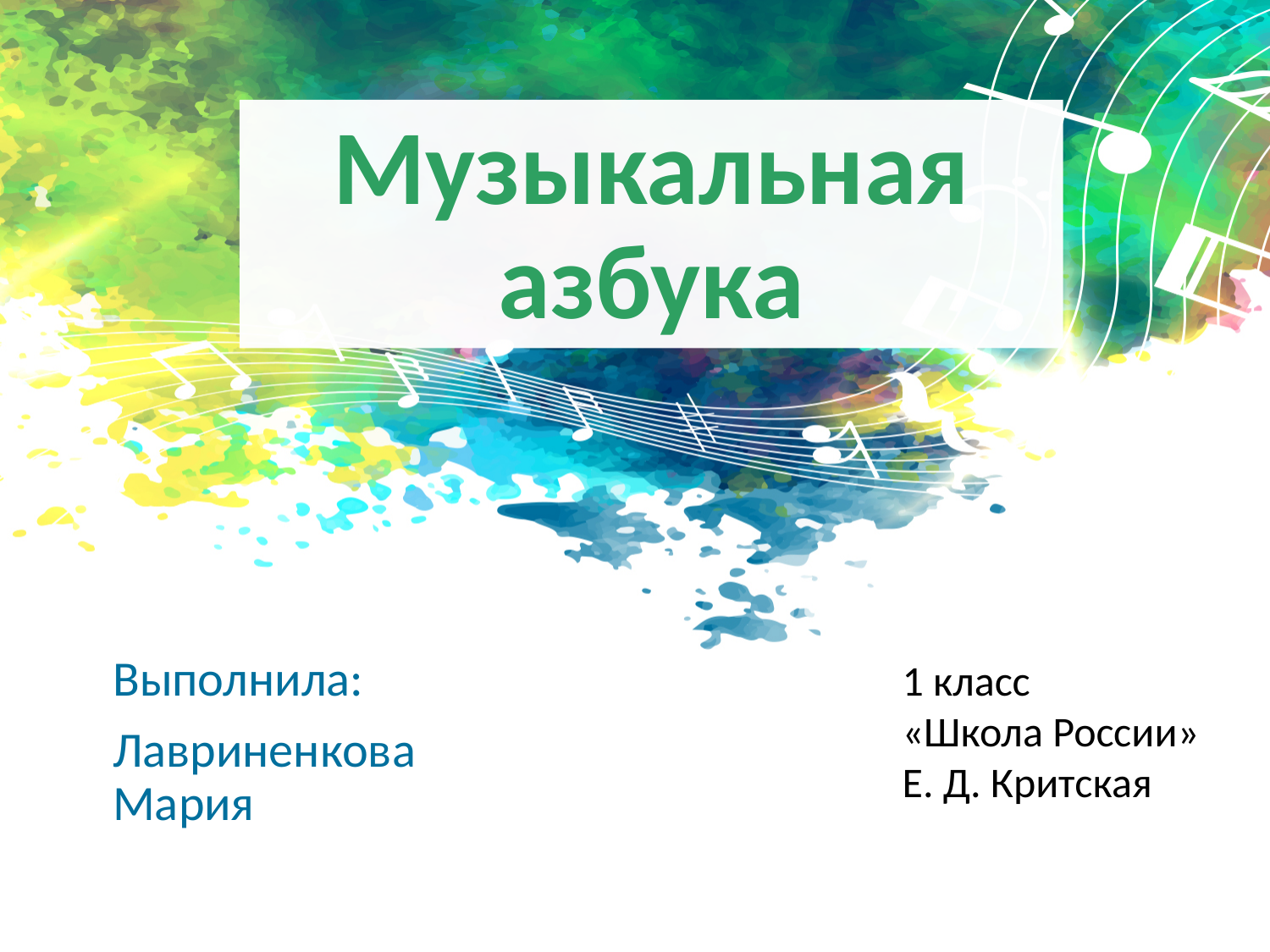

# Музыкальная азбука
Выполнила:
Лавриненкова Мария
1 класс
«Школа России»
Е. Д. Критская